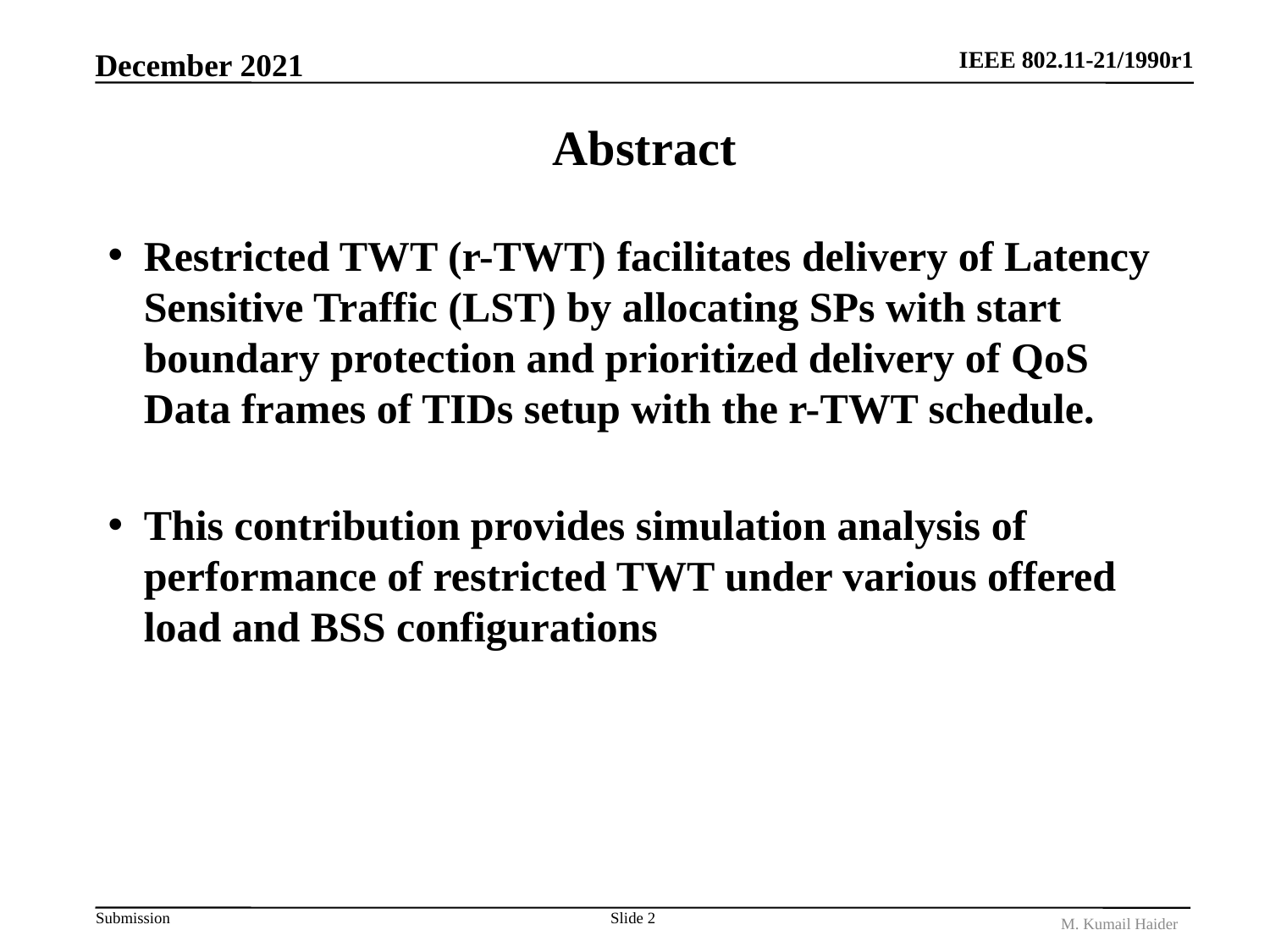

December 2021
# Abstract
Restricted TWT (r-TWT) facilitates delivery of Latency Sensitive Traffic (LST) by allocating SPs with start boundary protection and prioritized delivery of QoS Data frames of TIDs setup with the r-TWT schedule.

This contribution provides simulation analysis of performance of restricted TWT under various offered load and BSS configurations
Slide 2
M. Kumail Haider